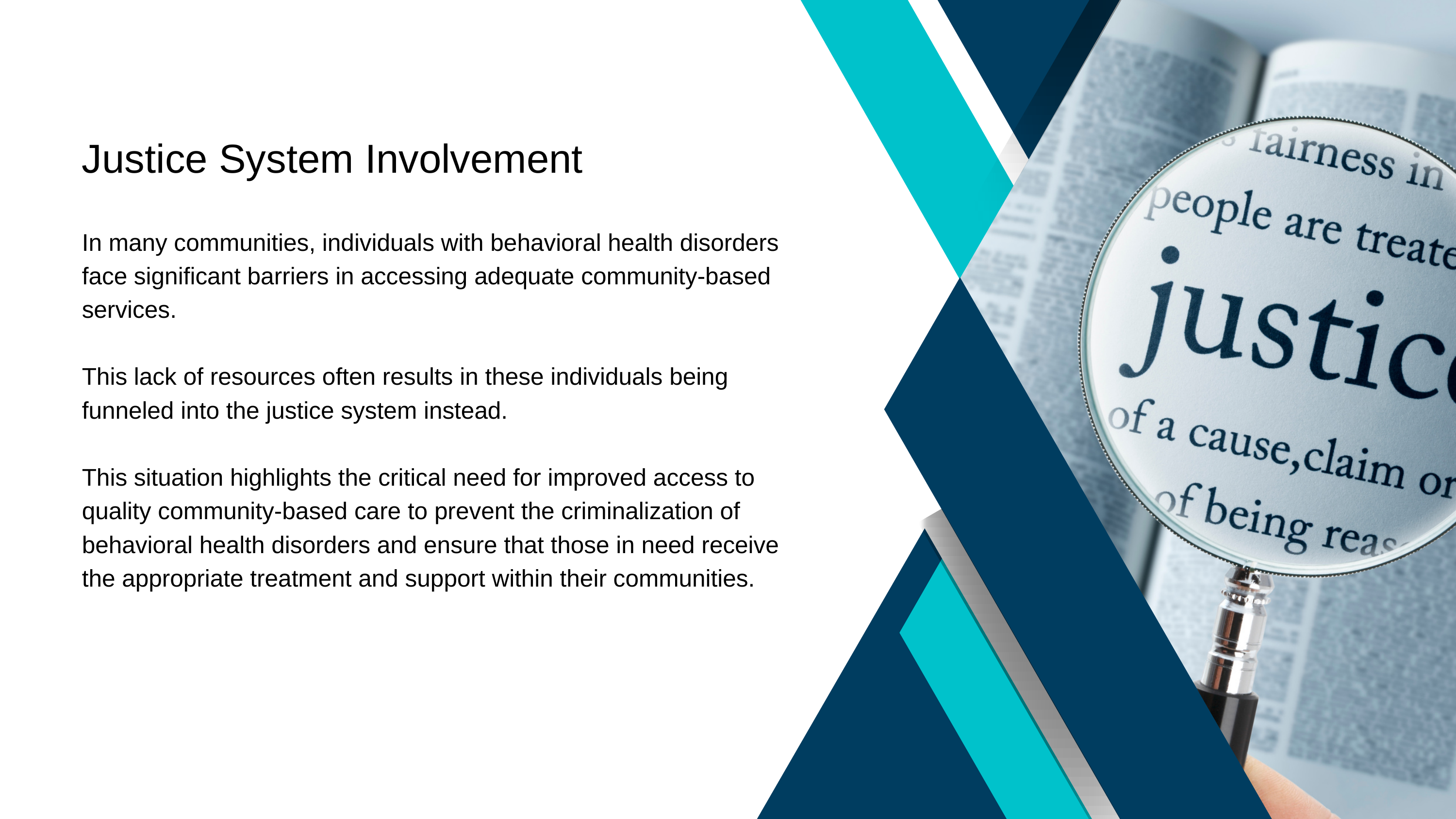

Justice System Involvement
In many communities, individuals with behavioral health disorders face significant barriers in accessing adequate community-based services.

This lack of resources often results in these individuals being funneled into the justice system instead.

This situation highlights the critical need for improved access to quality community-based care to prevent the criminalization of behavioral health disorders and ensure that those in need receive the appropriate treatment and support within their communities.